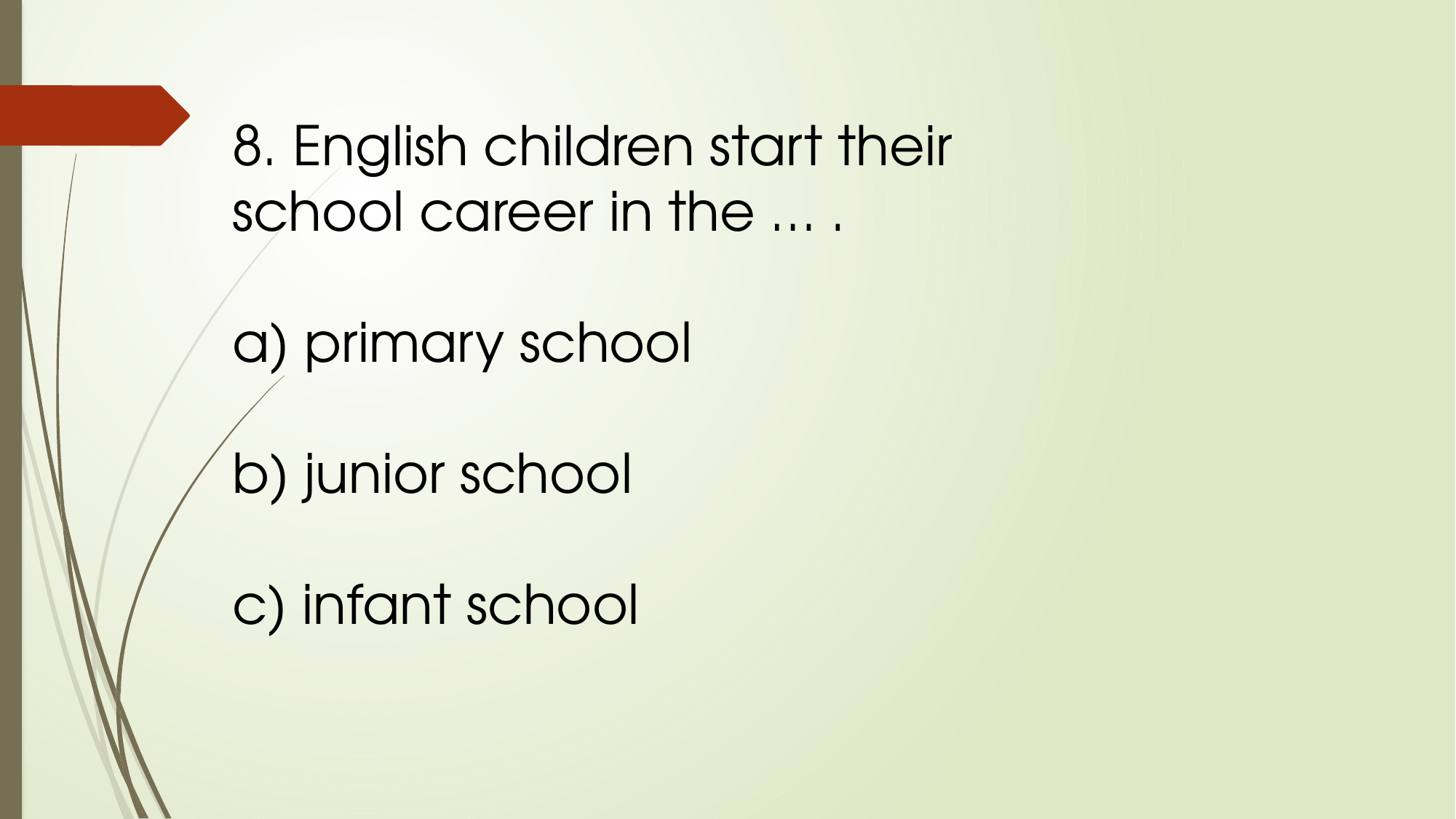

8. English children start their school career in the … .

a) primary school

b) junior school

c) infant school